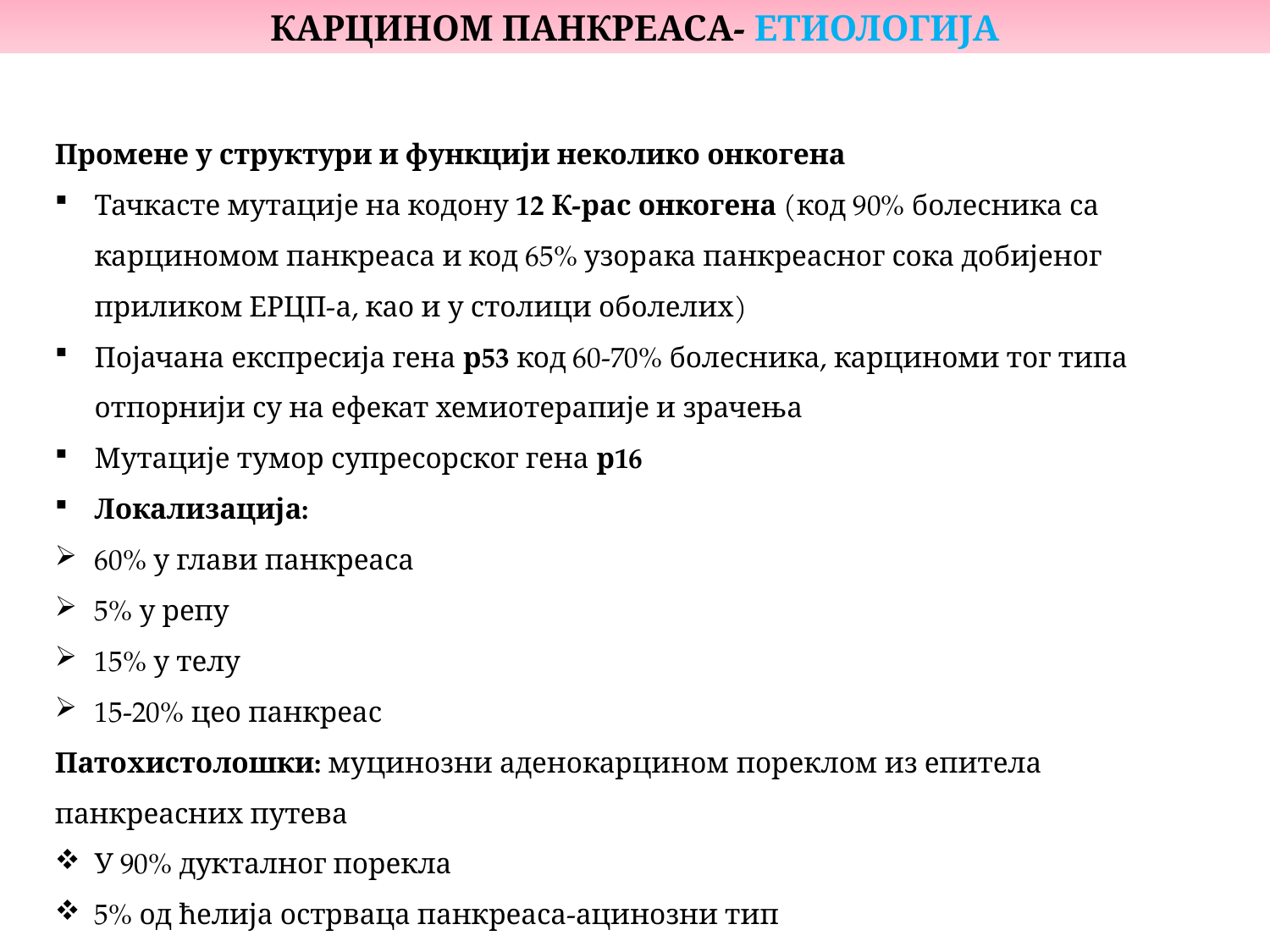

КАРЦИНОМ ПАНКРЕАСА- ЕТИОЛОГИЈА
Промене у структури и функцији неколико онкогена
Тачкасте мутације на кодону 12 К-рас онкогена (код 90% болесника са карциномом панкреаса и код 65% узорака панкреасног сока добијеног приликом ЕРЦП-а, као и у столици оболелих)
Појачана експресија гена р53 код 60-70% болесника, карциноми тог типа отпорнији су на ефекат хемиотерапије и зрачења
Мутације тумор супресорског гена р16
Локализација:
60% у глави панкреаса
5% у репу
15% у телу
15-20% цео панкреас
Патохистолошки: муцинозни аденокарцином пореклом из епитела панкреасних путева
У 90% дукталног порекла
5% од ћелија острваца панкреаса-ацинозни тип